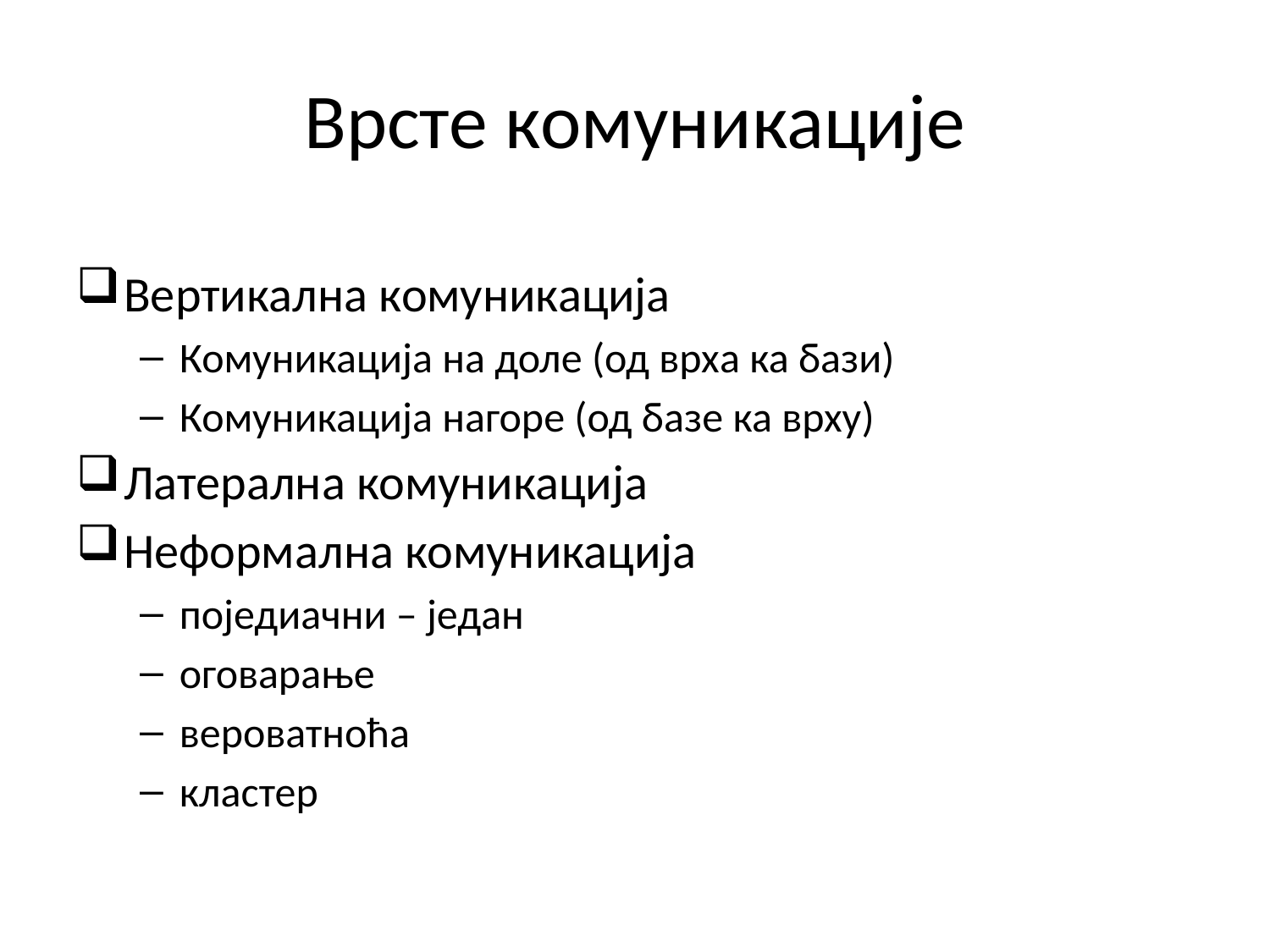

# Врсте комуникације
Вертикална комуникација
Комуникација на доле (од врха ка бази)
Комуникација нагоре (од базе ка врху)
Латерална комуникација
Неформална комуникација
поједиачни – један
оговарање
вероватноћа
кластер